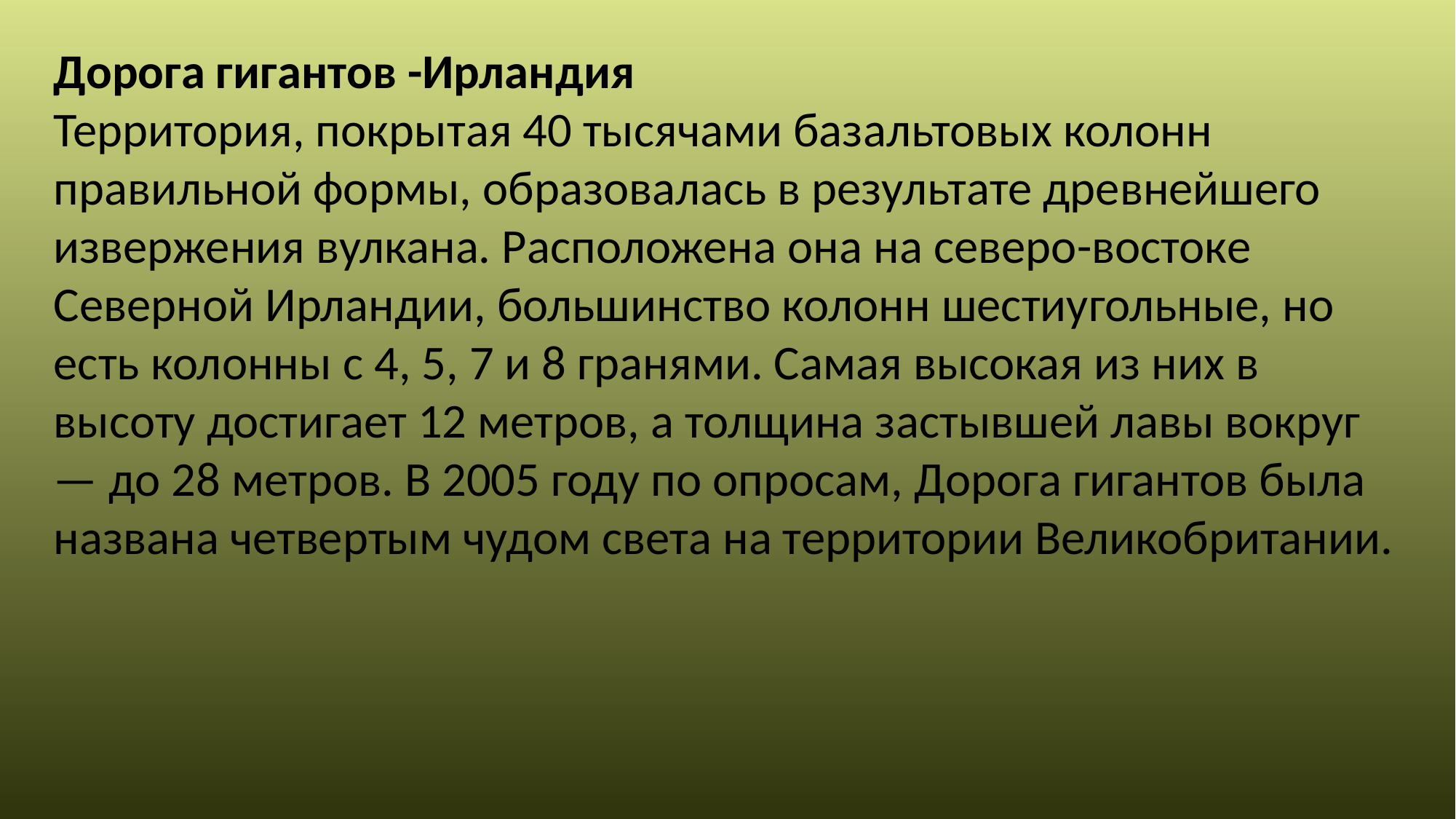

Дорога гигантов -Ирландия
Территория, покрытая 40 тысячами базальтовых колонн правильной формы, образовалась в результате древнейшего извержения вулкана. Расположена она на северо-востоке Северной Ирландии, большинство колонн шестиугольные, но есть колонны с 4, 5, 7 и 8 гранями. Самая высокая из них в высоту достигает 12 метров, а толщина застывшей лавы вокруг — до 28 метров. В 2005 году по опросам, Дорога гигантов была названа четвертым чудом света на территории Великобритании.